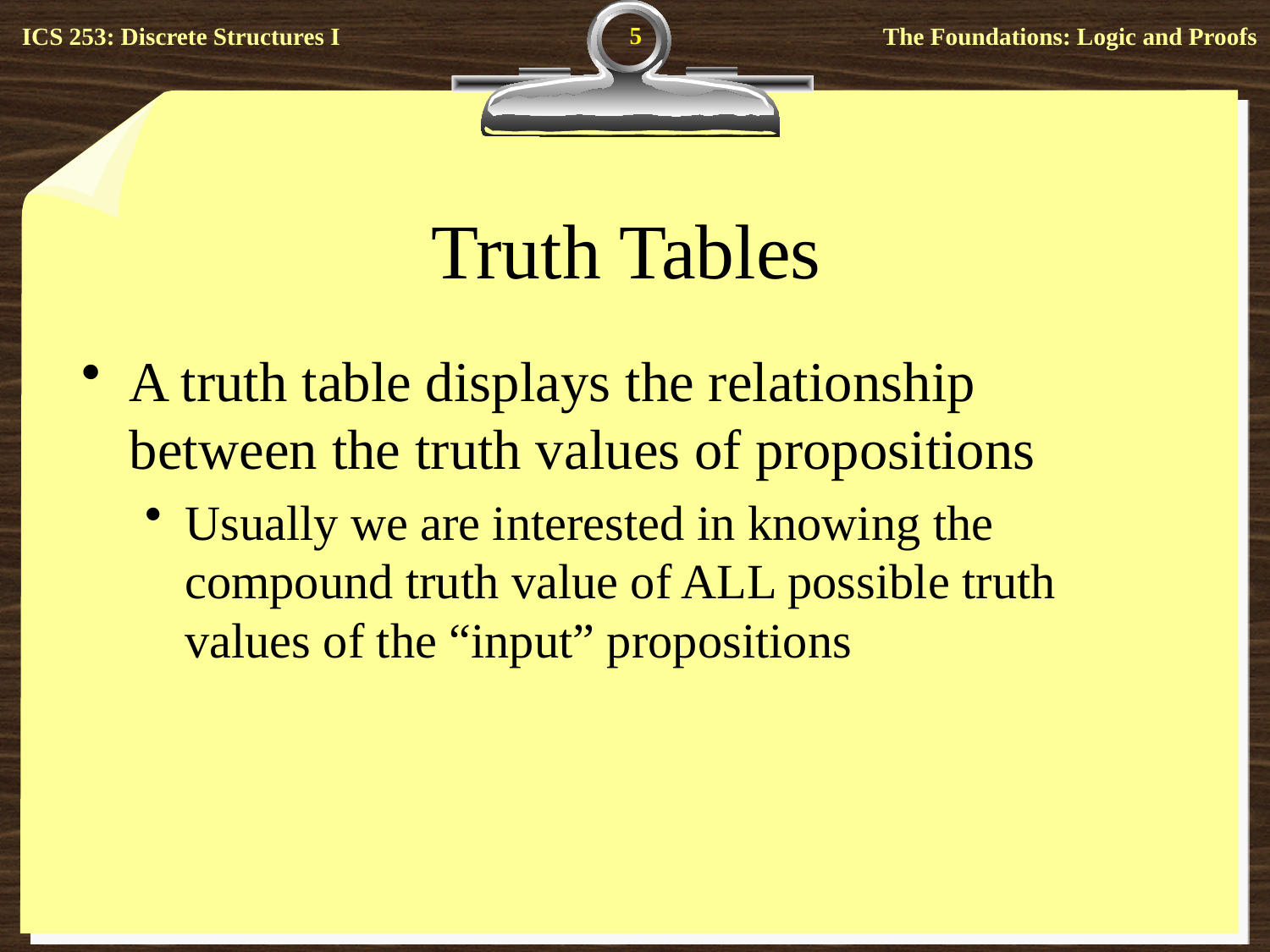

5
# Truth Tables
A truth table displays the relationship between the truth values of propositions
Usually we are interested in knowing the compound truth value of ALL possible truth values of the “input” propositions